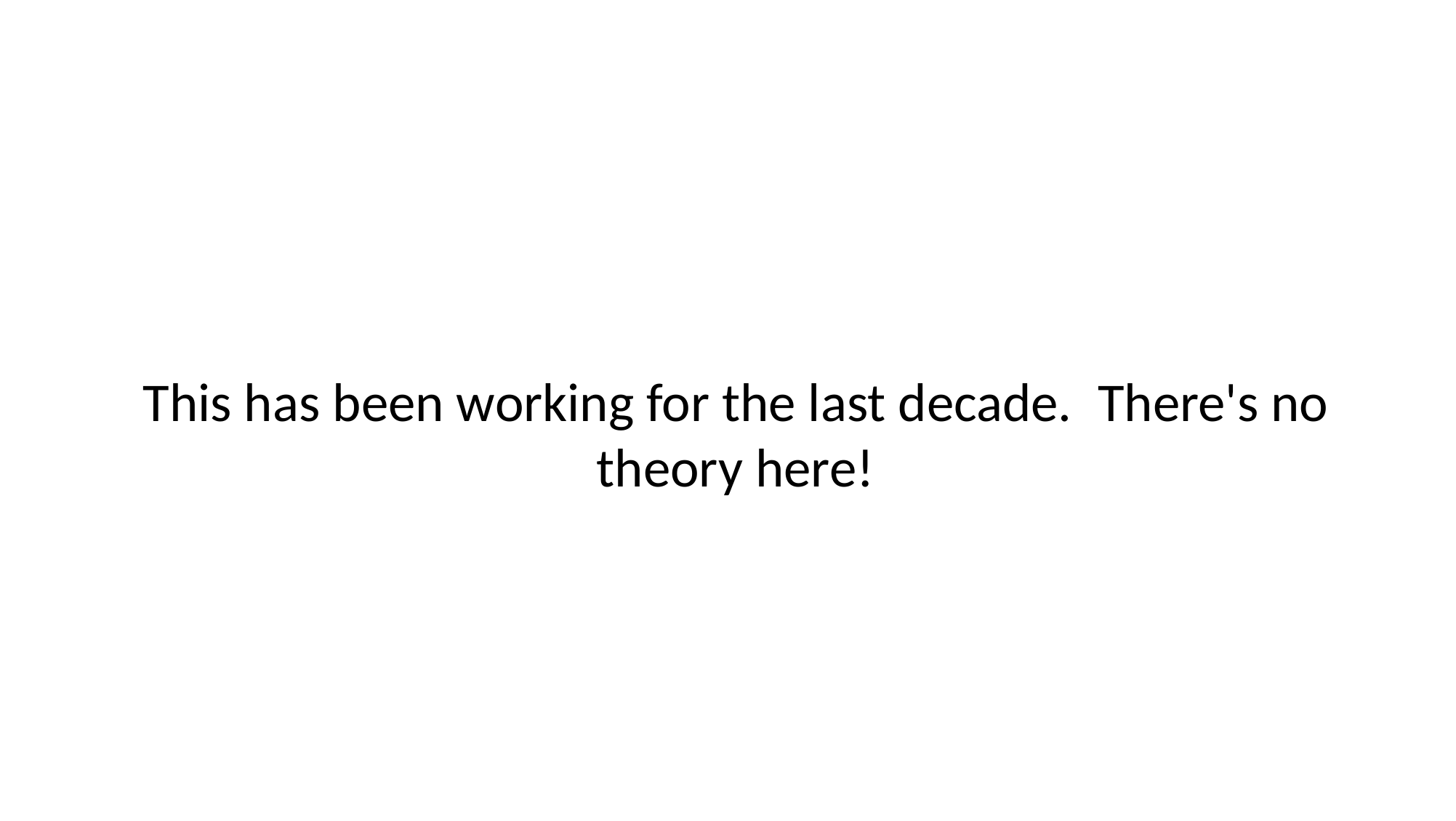

# This has been working for the last decade.  There's no theory here!